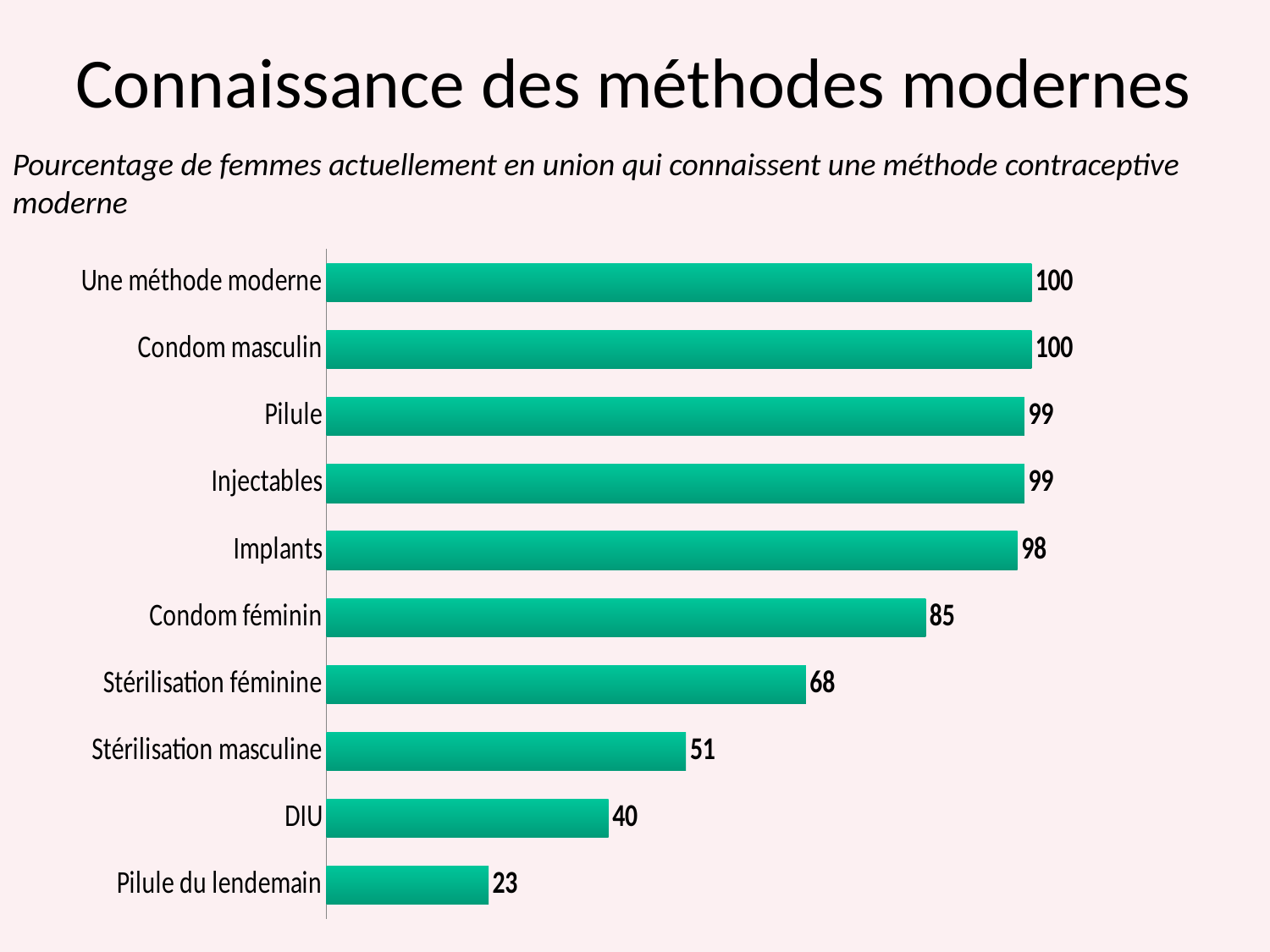

# Connaissance des méthodes modernes
Pourcentage de femmes actuellement en union qui connaissent une méthode contraceptive moderne

### Chart

| Category | Column2 |
|---|---|
| Pilule du lendemain | 23.0 |
| DIU | 40.0 |
| Stérilisation masculine | 51.0 |
| Stérilisation féminine | 68.0 |
| Condom féminin | 85.0 |
| Implants | 98.0 |
| Injectables | 99.0 |
| Pilule | 99.0 |
| Condom masculin | 100.0 |
| Une méthode moderne | 100.0 |